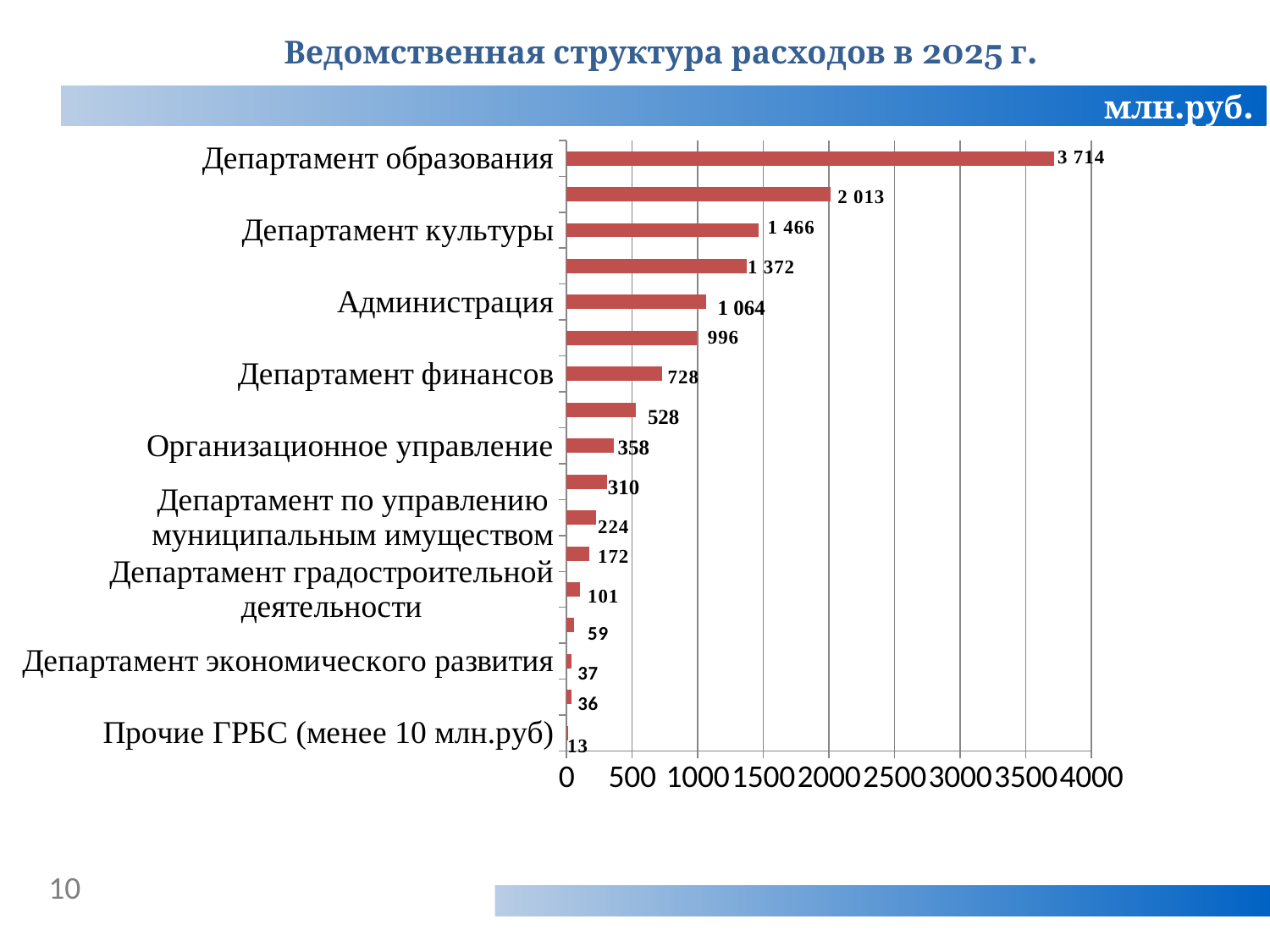

Ведомственная структура расходов в 2025 г.
млн.руб.

### Chart

| Category | 2025 (проект) |
|---|---|
| Прочие ГРБС (менее 10 млн.руб) | 13.0 |
| Контрольно-счетная палата | 36.0 |
| Департамент экономического развития | 37.0 |
| Управление взаимодействия с общественностью | 59.0 |
| Департамент градостроительной деятельности | 101.0 |
| Дума | 172.0 |
| Департамент по управлению муниципальным имуществом | 224.0 |
| Департамент общественной безопасности | 310.0 |
| Организационное управление | 358.0 |
| Департамент информационных технологий и связи | 528.0 |
| Департамент финансов | 728.0 |
| Управление физической культуры и спорта | 996.0 |
| Администрация | 1064.0 |
| Департамент дорожного хозяйства и транспорта | 1372.0 |
| Департамент культуры | 1466.0 |
| Департамент городского хозяйства | 2013.0 |
| Департамент образования | 3714.0 |
10